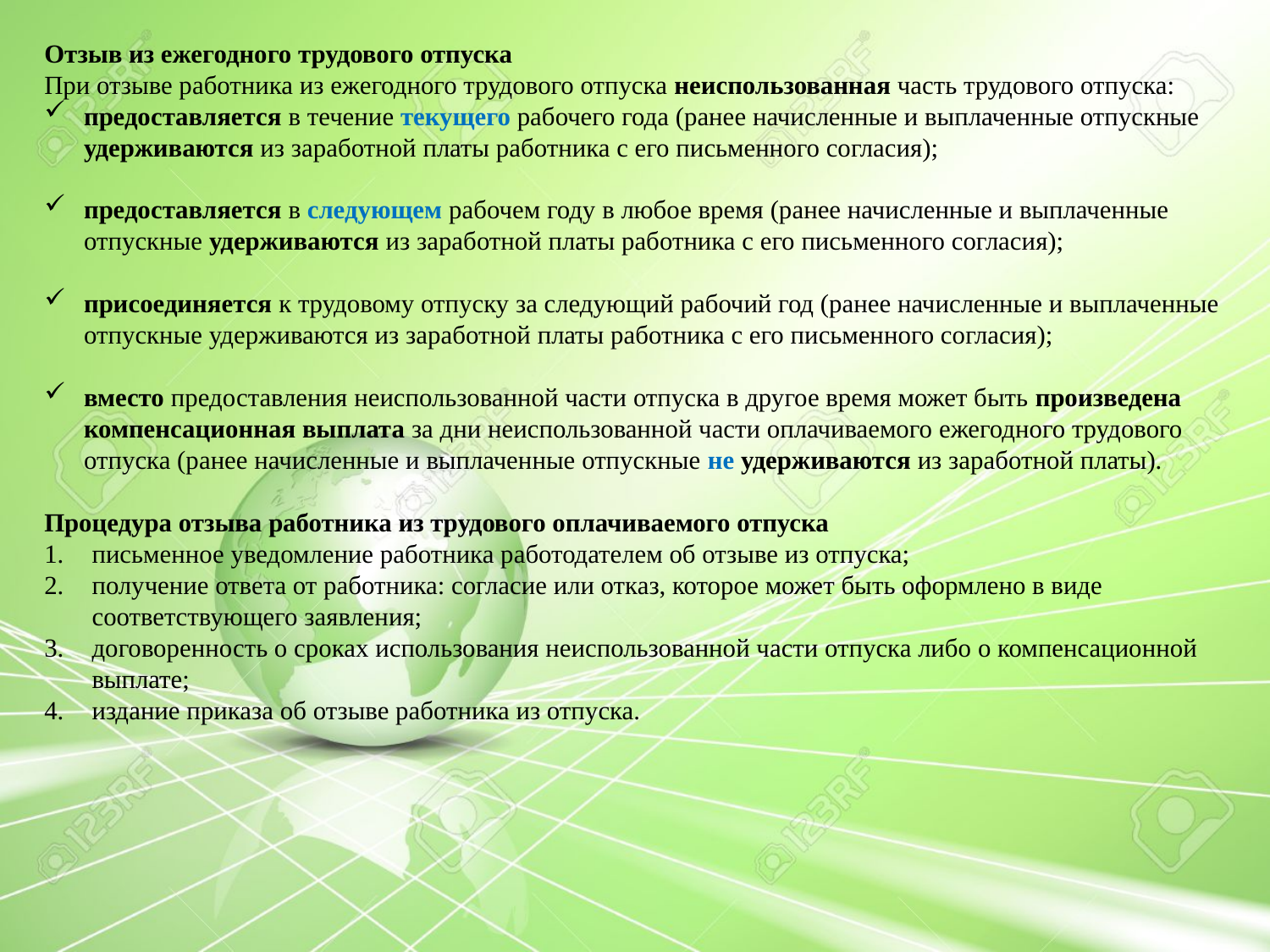

Отзыв из ежегодного трудового отпуска
При отзыве работника из ежегодного трудового отпуска неиспользованная часть трудового отпуска:
предоставляется в течение текущего рабочего года (ранее начисленные и выплаченные отпускные удерживаются из заработной платы работника с его письменного согласия);

предоставляется в следующем рабочем году в любое время (ранее начисленные и выплаченные отпускные удерживаются из заработной платы работника с его письменного согласия);

присоединяется к трудовому отпуску за следующий рабочий год (ранее начисленные и выплаченные отпускные удерживаются из заработной платы работника с его письменного согласия);

вместо предоставления неиспользованной части отпуска в другое время может быть произведена компенсационная выплата за дни неиспользованной части оплачиваемого ежегодного трудового отпуска (ранее начисленные и выплаченные отпускные не удерживаются из заработной платы).

Процедура отзыва работника из трудового оплачиваемого отпуска
письменное уведомление работника работодателем об отзыве из отпуска;
получение ответа от работника: согласие или отказ, которое может быть оформлено в виде соответствующего заявления;
договоренность о сроках использования неиспользованной части отпуска либо о компенсационной выплате;
издание приказа об отзыве работника из отпуска.